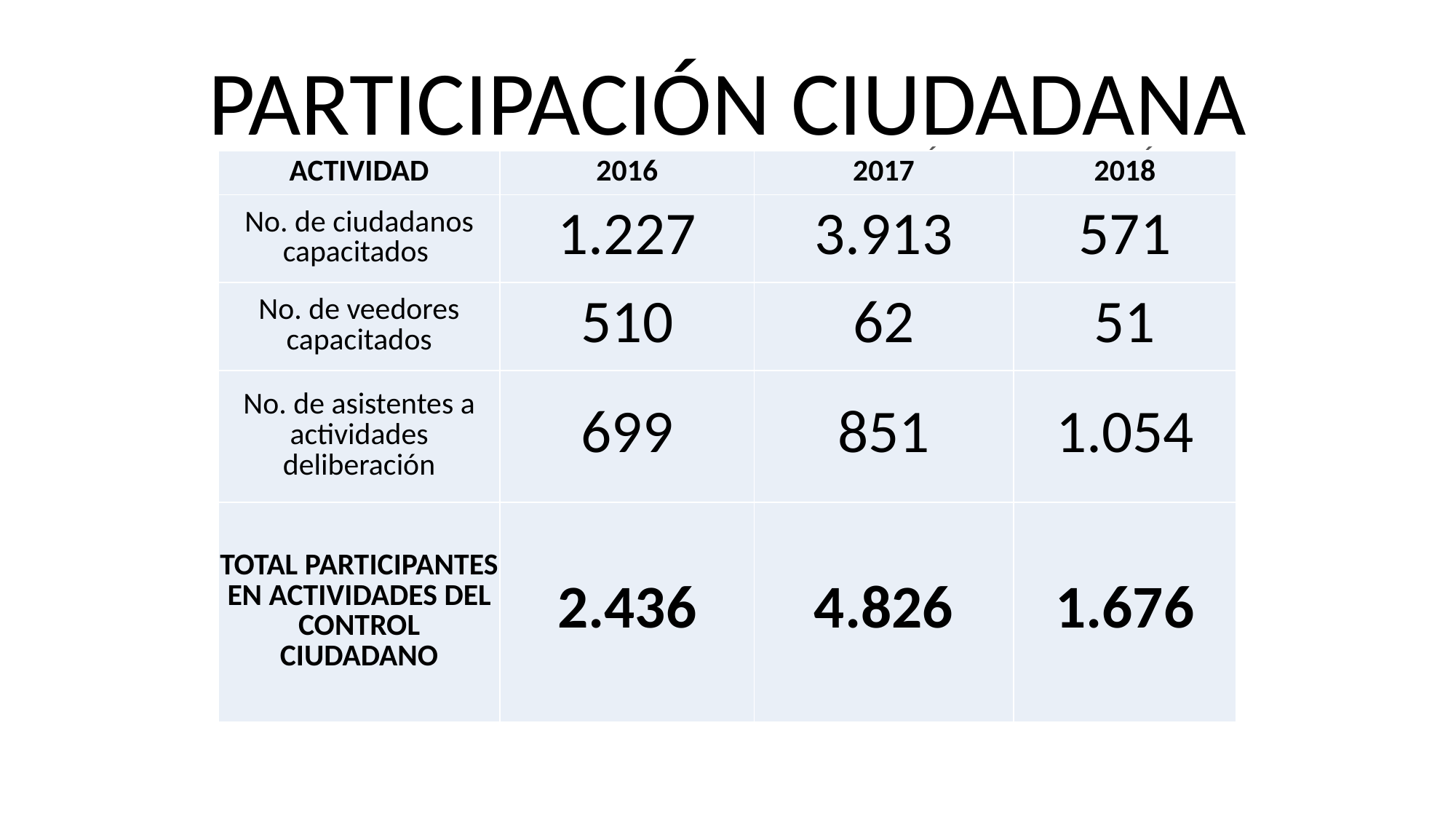

# PARTICIPACIÓN CIUDADANA
TOTAL DE PARTICIPANTES EN EVENTOS DE PROMOCIÓN Y PARTICIPACIÓN
| ACTIVIDAD | 2016 | 2017 | 2018 |
| --- | --- | --- | --- |
| No. de ciudadanos capacitados | 1.227 | 3.913 | 571 |
| No. de veedores capacitados | 510 | 62 | 51 |
| No. de asistentes a actividades deliberación | 699 | 851 | 1.054 |
| TOTAL PARTICIPANTES EN ACTIVIDADES DEL CONTROL CIUDADANO | 2.436 | 4.826 | 1.676 |